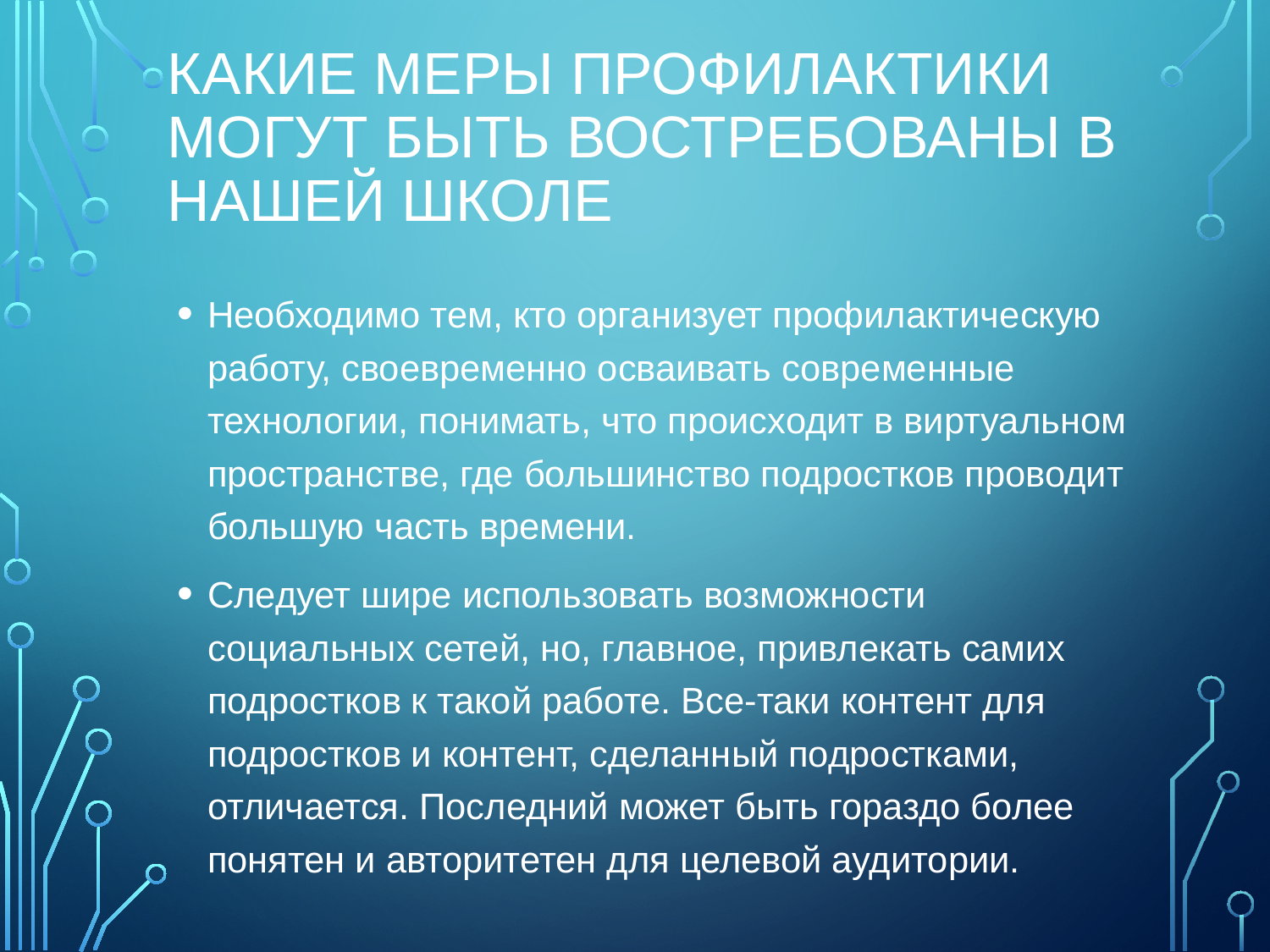

# Какие меры профилактики могут быть востребованы в нашей школе
Необходимо тем, кто организует профилактическую работу, своевременно осваивать современные технологии, понимать, что происходит в виртуальном пространстве, где большинство подростков проводит большую часть времени.
Следует шире использовать возможности социальных сетей, но, главное, привлекать самих подростков к такой работе. Все-таки контент для подростков и контент, сделанный подростками, отличается. Последний может быть гораздо более понятен и авторитетен для целевой аудитории.